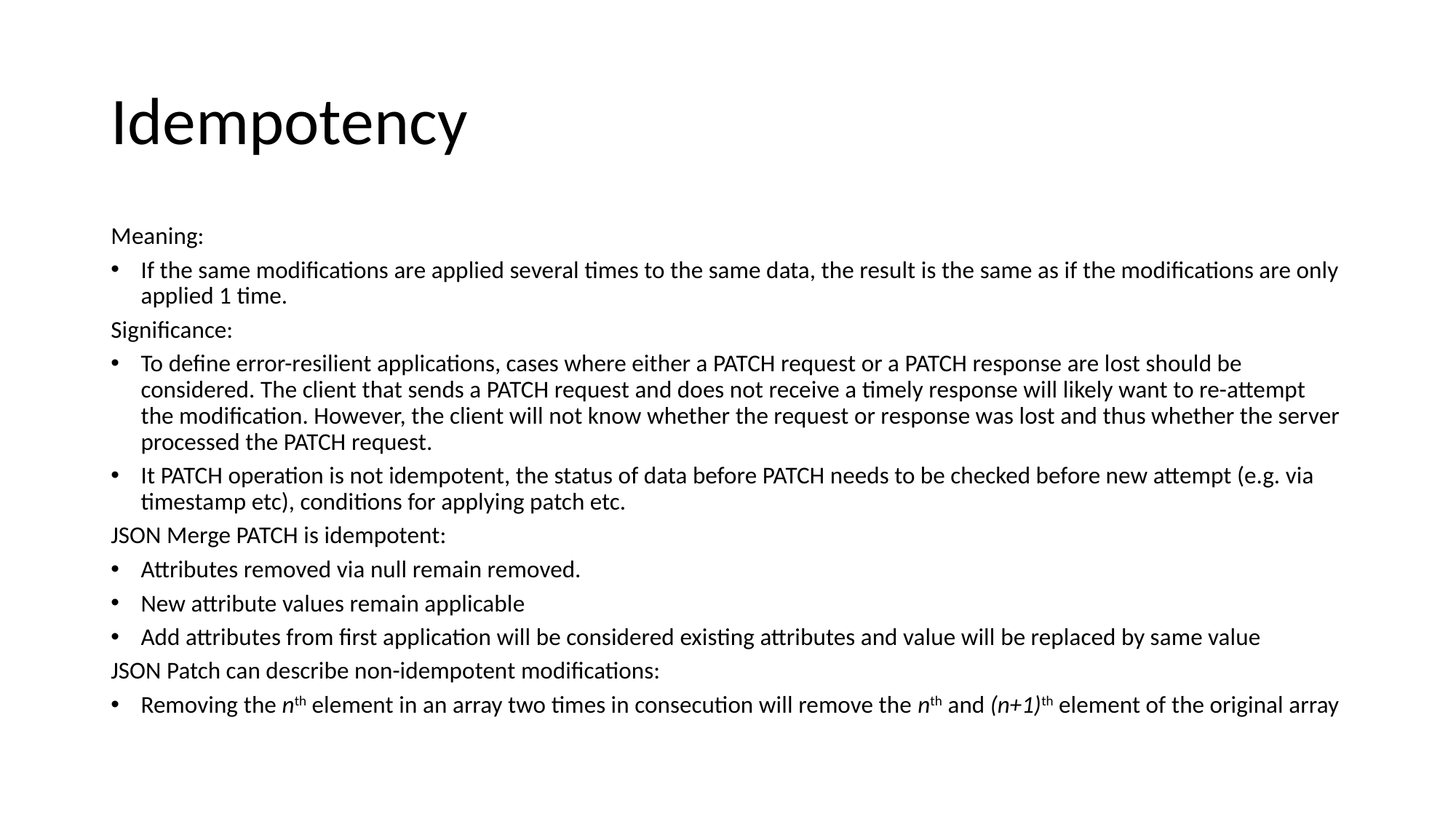

# Idempotency
Meaning:
If the same modifications are applied several times to the same data, the result is the same as if the modifications are only applied 1 time.
Significance:
To define error-resilient applications, cases where either a PATCH request or a PATCH response are lost should be considered. The client that sends a PATCH request and does not receive a timely response will likely want to re-attempt the modification. However, the client will not know whether the request or response was lost and thus whether the server processed the PATCH request.
It PATCH operation is not idempotent, the status of data before PATCH needs to be checked before new attempt (e.g. via timestamp etc), conditions for applying patch etc.
JSON Merge PATCH is idempotent:
Attributes removed via null remain removed.
New attribute values remain applicable
Add attributes from first application will be considered existing attributes and value will be replaced by same value
JSON Patch can describe non-idempotent modifications:
Removing the nth element in an array two times in consecution will remove the nth and (n+1)th element of the original array